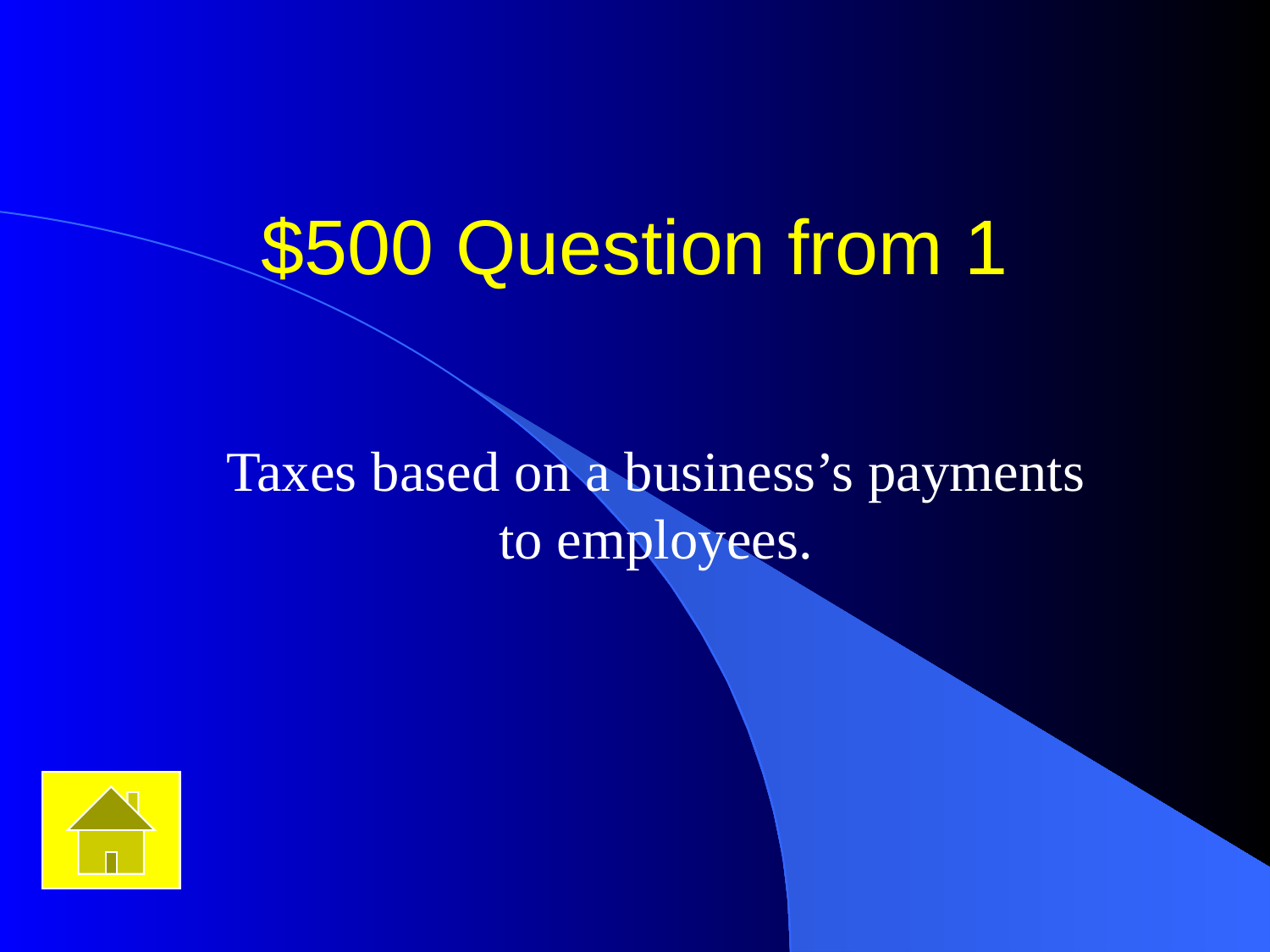

# $500 Question from 1
Taxes based on a business’s payments to employees.